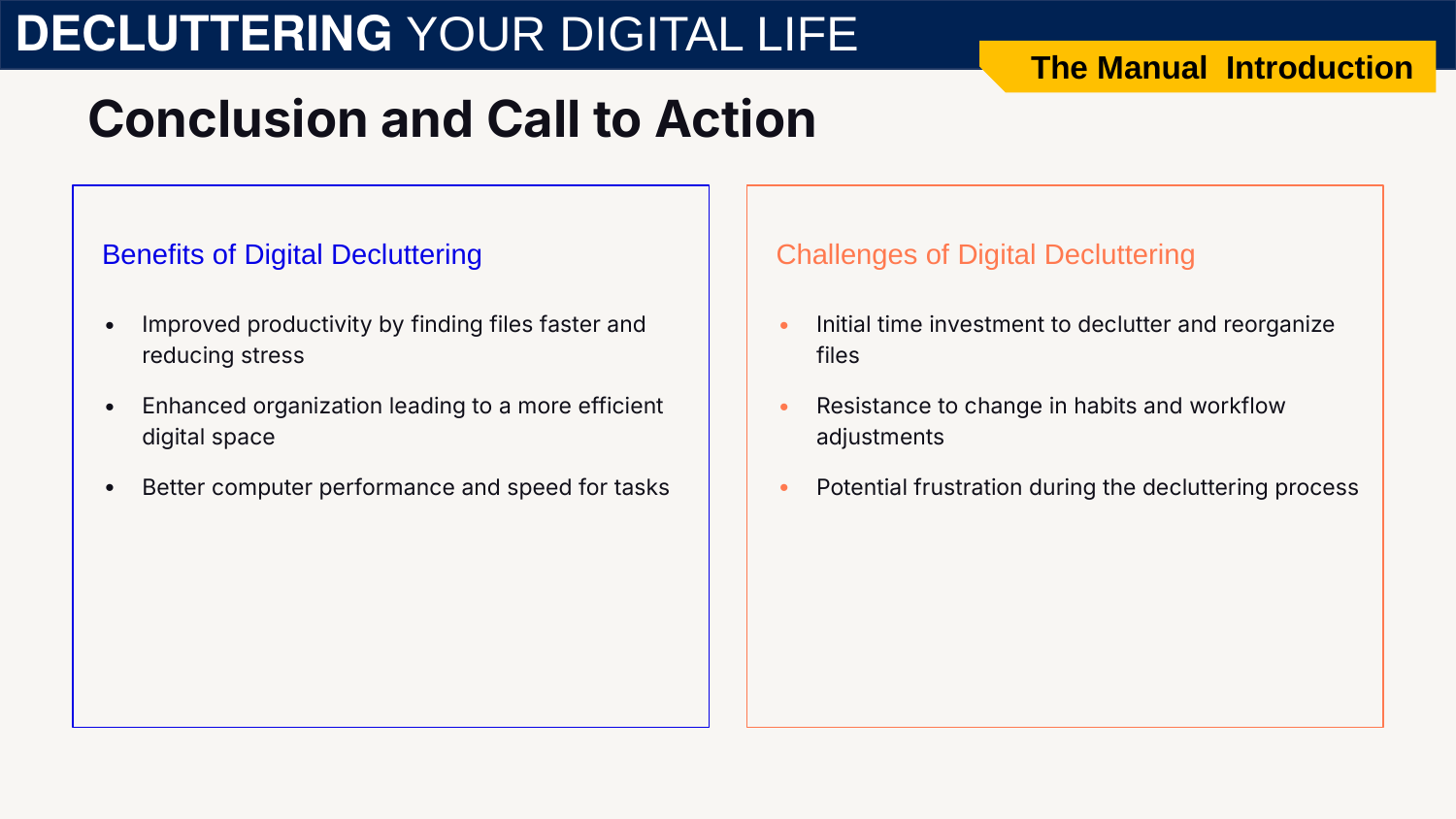

DECLUTTERING YOUR DIGITAL LIFE
The Manual  Introduction

# Conclusion and Call to Action
Benefits of Digital Decluttering

Challenges of Digital Decluttering
Improved productivity by finding files faster and reducing stress
Enhanced organization leading to a more efficient digital space
Better computer performance and speed for tasks
Initial time investment to declutter and reorganize files
Resistance to change in habits and workflow adjustments
Potential frustration during the decluttering process